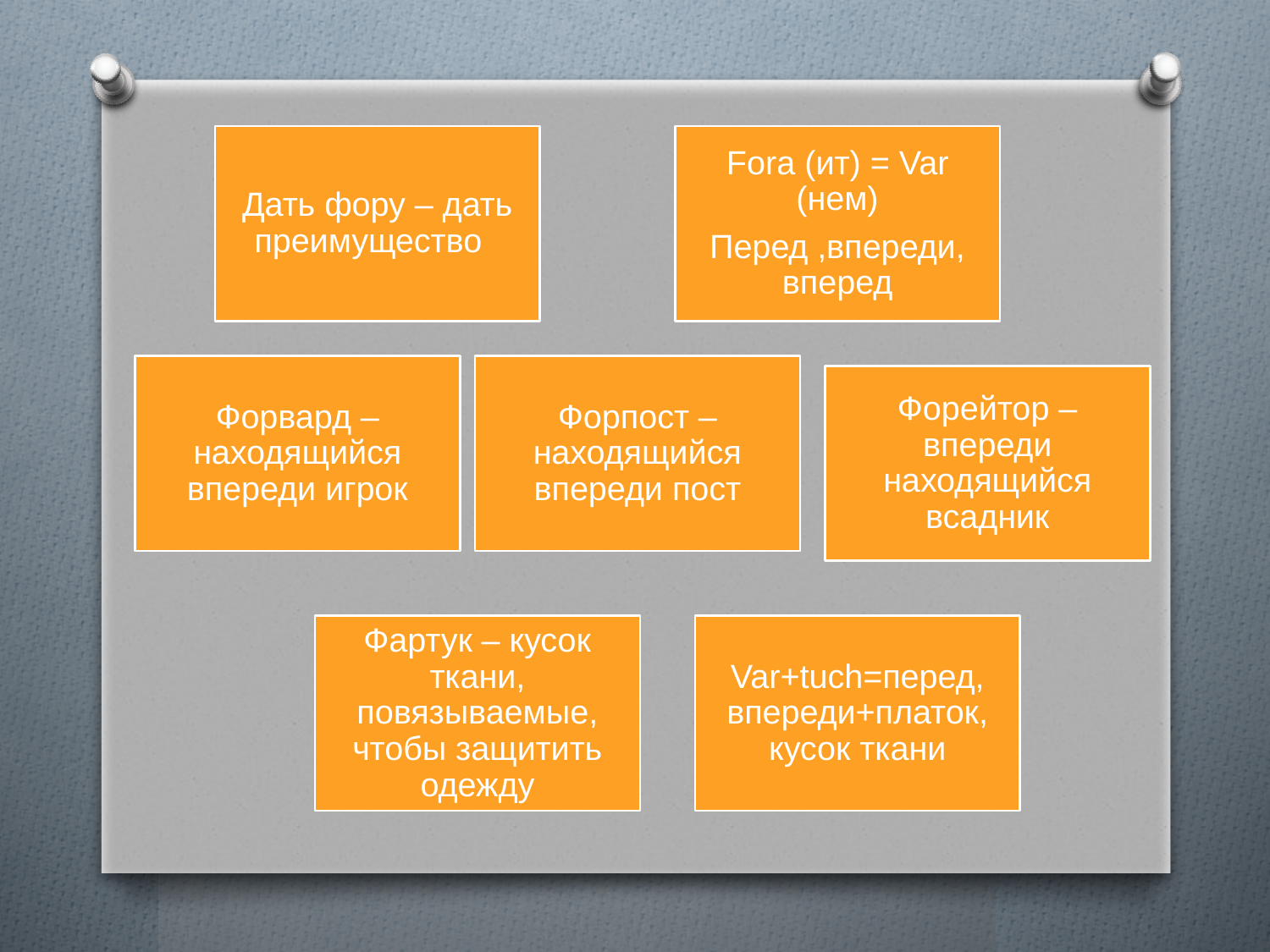

Фартук – кусок ткани, повязываемые, чтобы защитить одежду
Var+tuch=перед, впереди+платок, кусок ткани
Форейтор – впереди находящийся всадник
Форвард – находящийся впереди игрок
Форпост –находящийся впереди пост
Дать фору – дать преимущество
Fora (ит) = Var (нем)
Перед ,впереди, вперед